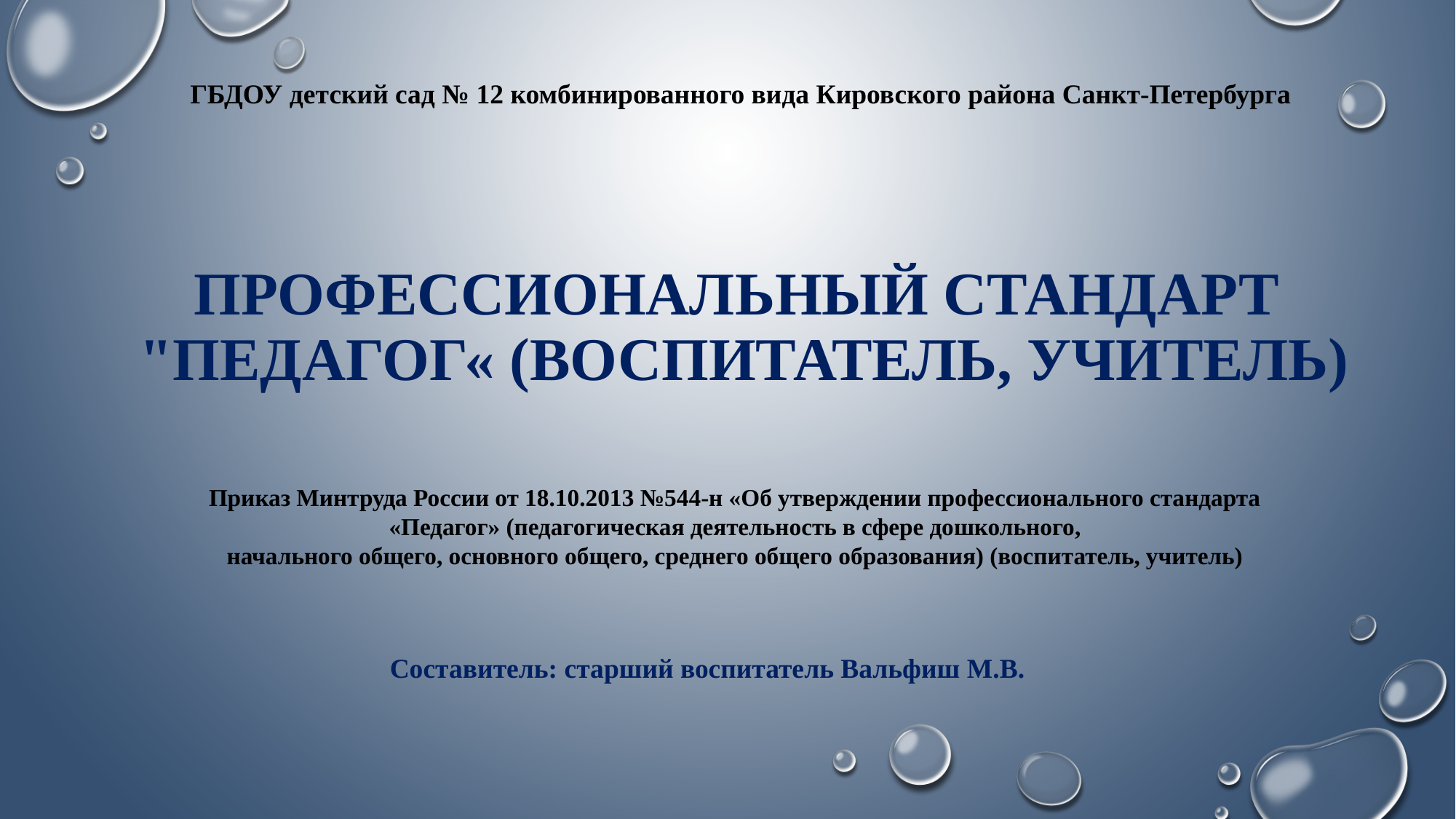

ГБДОУ детский сад № 12 комбинированного вида Кировского района Санкт-Петербурга
# Профессиональный стандарт  "Педагог« (воспитатель, учитель)
Приказ Минтруда России от 18.10.2013 №544-н «Об утверждении профессионального стандарта
 «Педагог» (педагогическая деятельность в сфере дошкольного,
начального общего, основного общего, среднего общего образования) (воспитатель, учитель)
Составитель: старший воспитатель Вальфиш М.В.